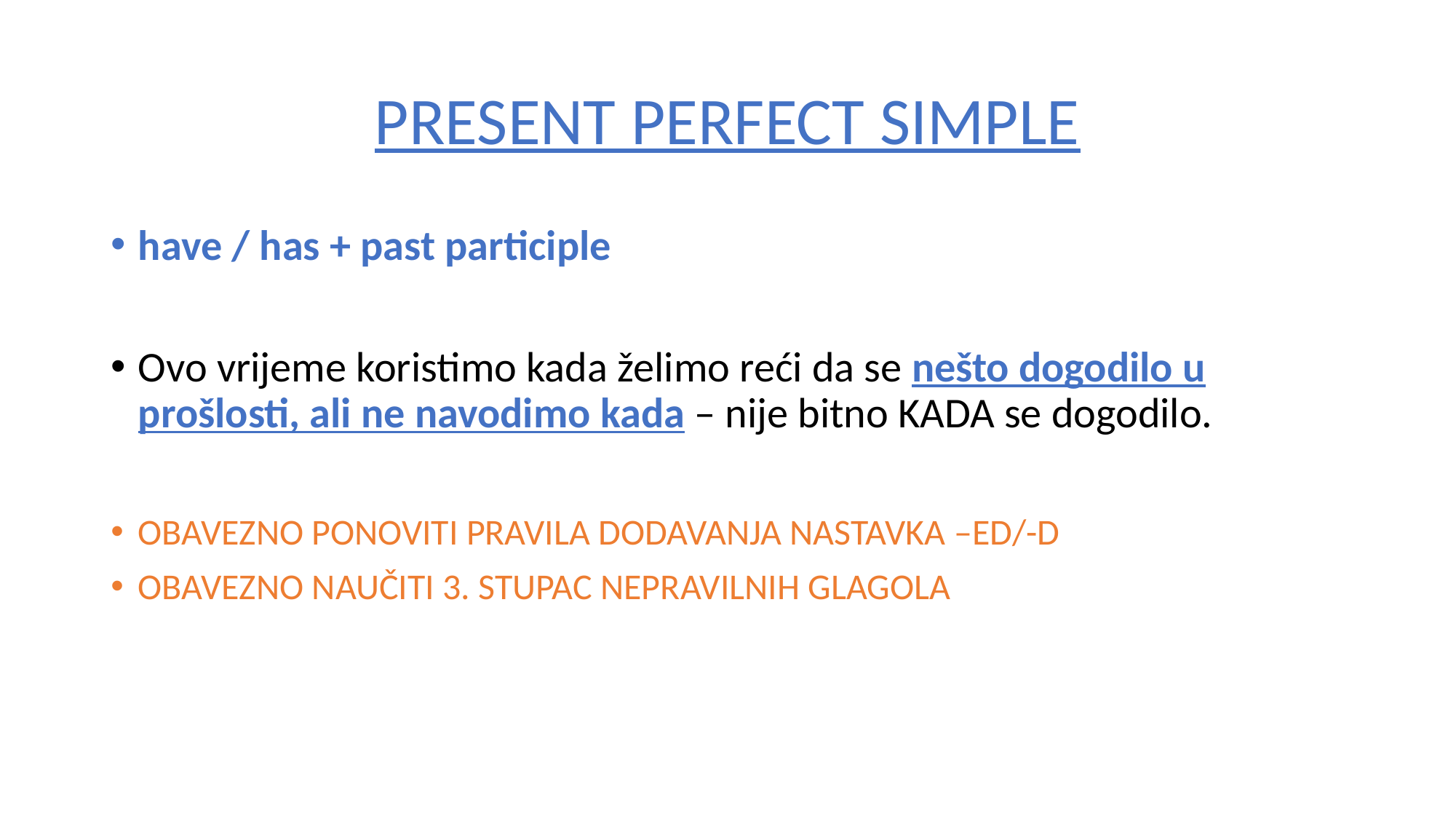

# PRESENT PERFECT SIMPLE
have / has + past participle

Ovo vrijeme koristimo kada želimo reći da se nešto dogodilo u prošlosti, ali ne navodimo kada – nije bitno KADA se dogodilo.

OBAVEZNO PONOVITI PRAVILA DODAVANJA NASTAVKA –ED/-D
OBAVEZNO NAUČITI 3. STUPAC NEPRAVILNIH GLAGOLA